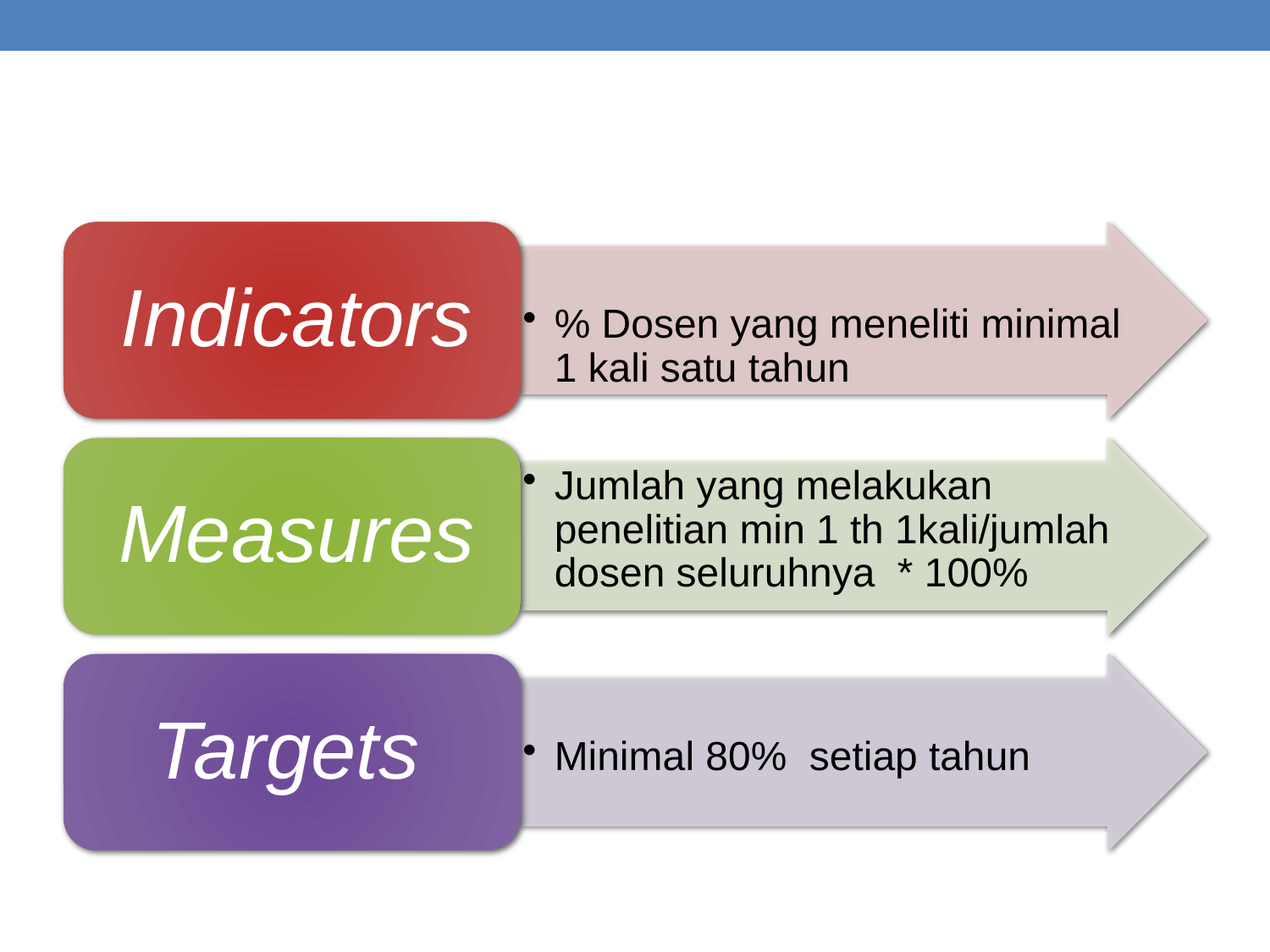

#

% Dosen yang meneliti minimal 1 kali satu tahun
Indicators
Jumlah yang melakukan penelitian min 1 th 1kali/jumlah dosen seluruhnya  * 100%
Measures

Minimal 80%  setiap tahun
Targets